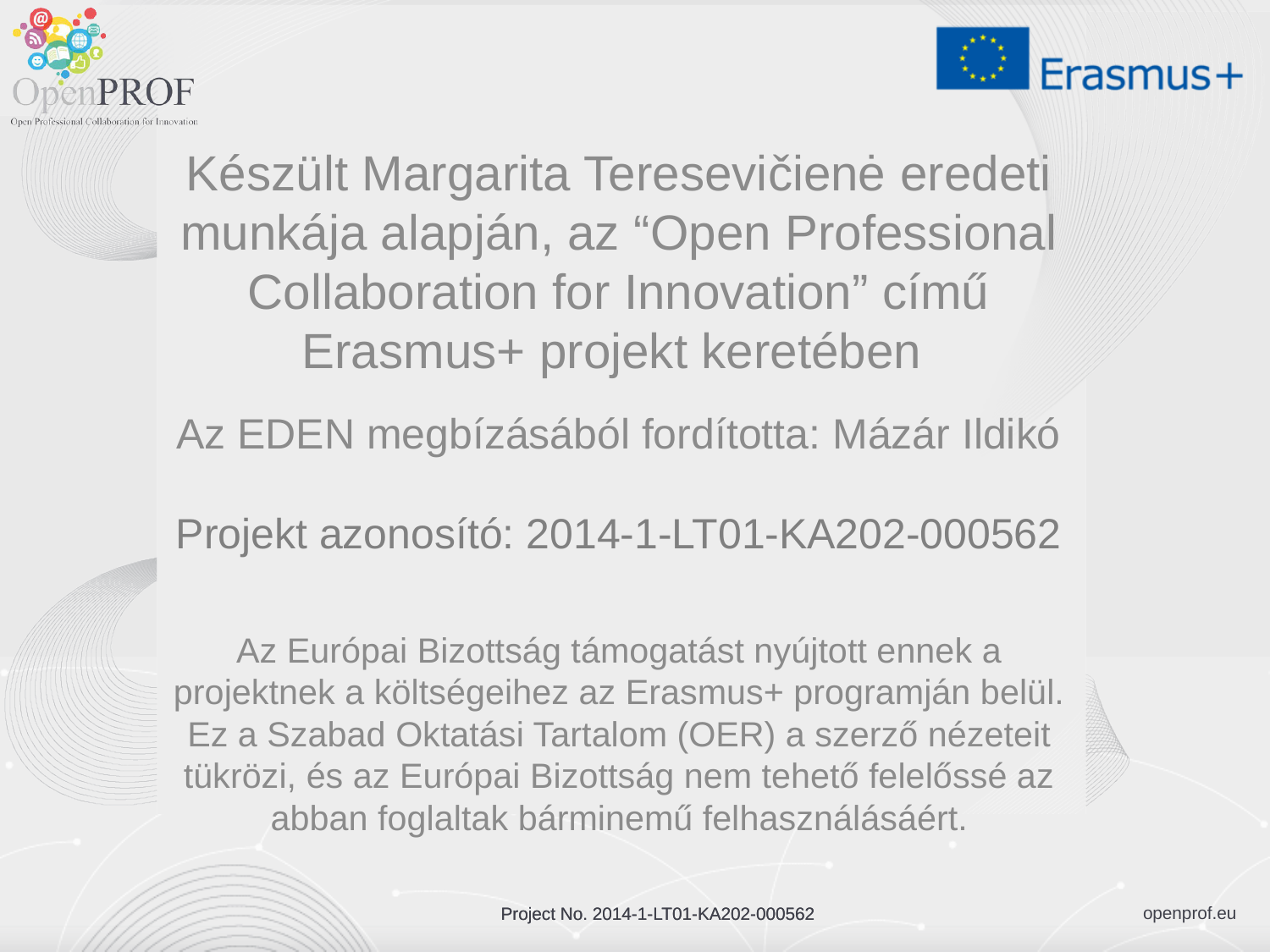

Készült Margarita Teresevičienė eredeti munkája alapján, az “Open Professional Collaboration for Innovation” című Erasmus+ projekt keretében

Az EDEN megbízásából fordította: Mázár Ildikó
Projekt azonosító: 2014-1-LT01-KA202-000562
Az Európai Bizottság támogatást nyújtott ennek a projektnek a költségeihez az Erasmus+ programján belül. Ez a Szabad Oktatási Tartalom (OER) a szerző nézeteit tükrözi, és az Európai Bizottság nem tehető felelőssé az abban foglaltak bárminemű felhasználásáért.
Project No. 2014-1-LT01-KA202-000562